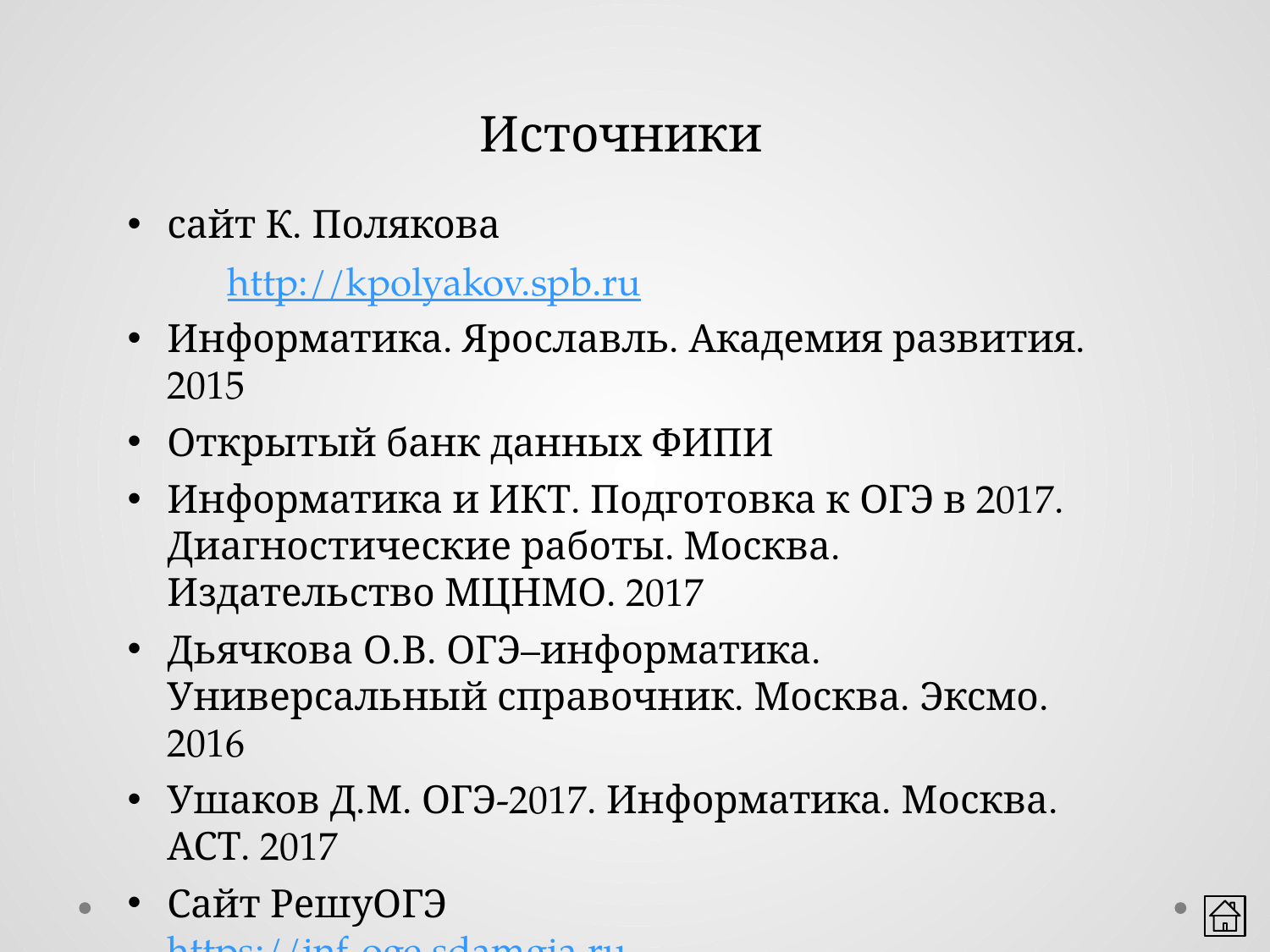

Источники

сайт К. Полякова
http://kpolyakov.spb.ru
Информатика. Ярославль. Академия развития. 2015
Открытый банк данных ФИПИ
Информатика и ИКТ. Подготовка к ОГЭ в 2017. Диагностические работы. Москва. Издательство МЦНМО. 2017
Дьячкова О.В. ОГЭ–информатика. Универсальный справочник. Москва. Эксмо. 2016
Ушаков Д.М. ОГЭ-2017. Информатика. Москва. АСТ. 2017
Сайт РешуОГЭ
https://inf-oge.sdamgia.ru